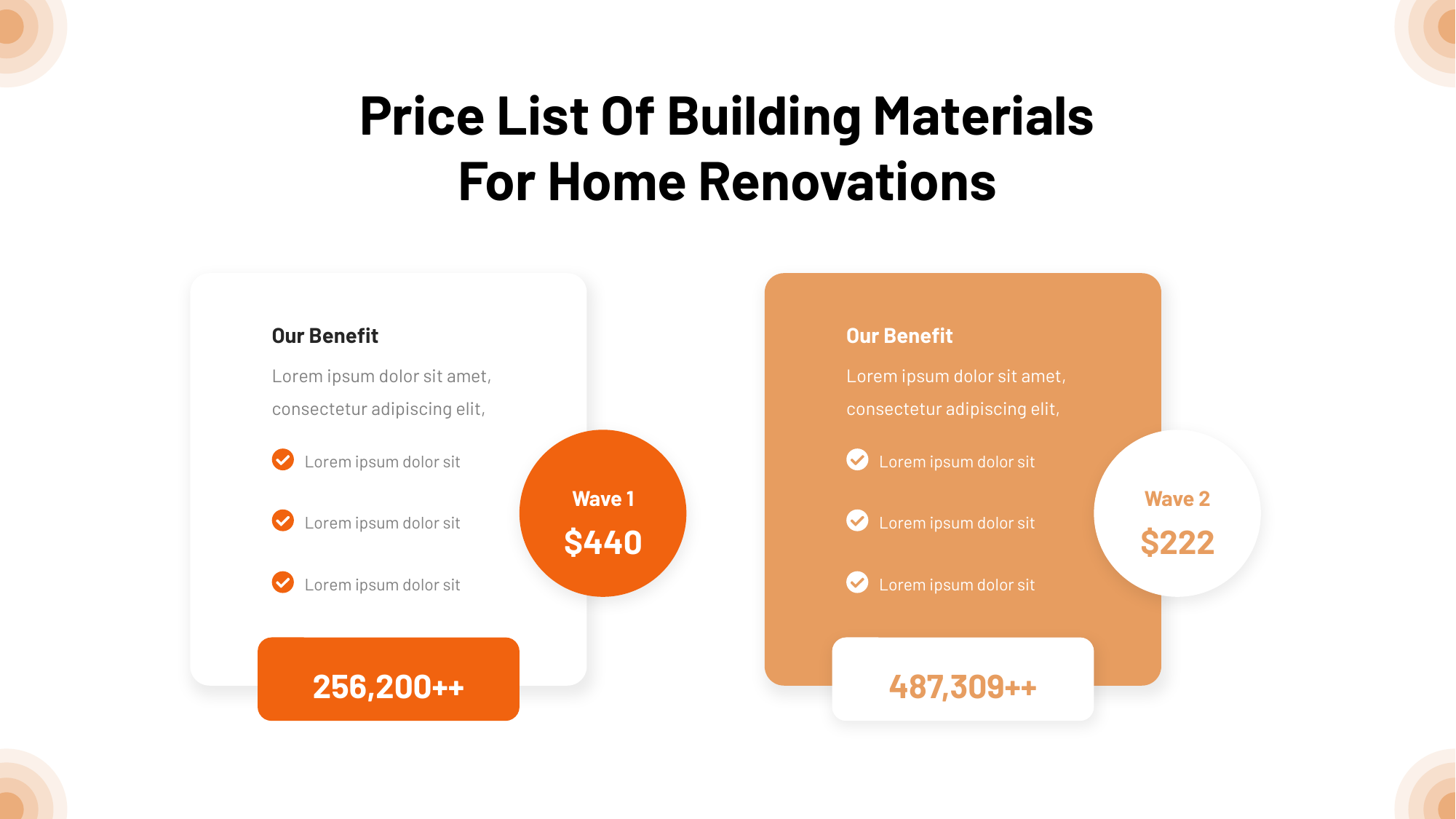

Price List Of Building Materials For Home Renovations

Our Benefit
Our Benefit
Lorem ipsum dolor sit amet, consectetur adipiscing elit,
Lorem ipsum dolor sit amet, consectetur adipiscing elit,

Lorem ipsum dolor sit
Lorem ipsum dolor sit

Wave 1
Wave 2
$440
$222
Lorem ipsum dolor sit
Lorem ipsum dolor sit

Lorem ipsum dolor sit
Lorem ipsum dolor sit

256,200++
487,309++